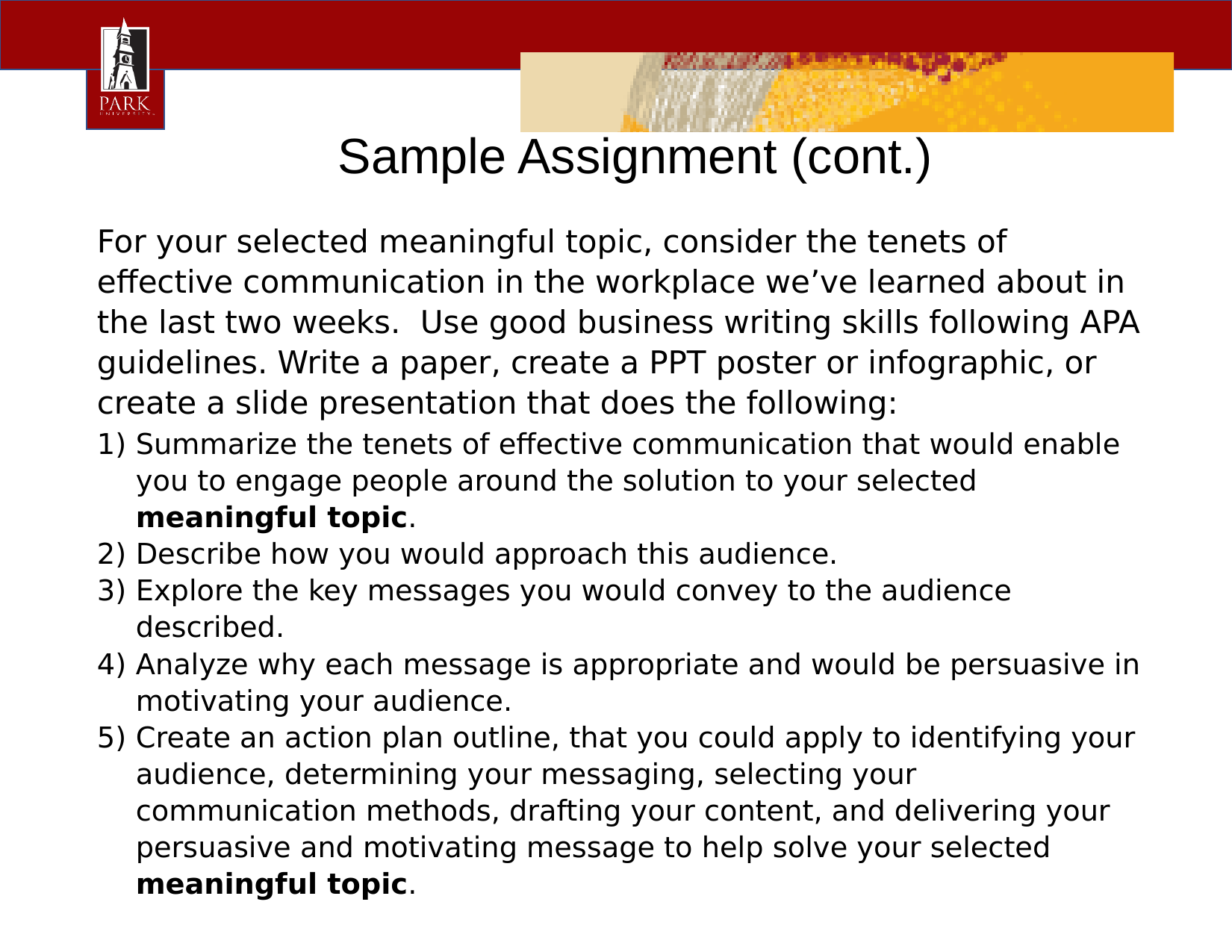

# Sample Assignment (cont.)
For your selected meaningful topic, consider the tenets of effective communication in the workplace we’ve learned about in the last two weeks.  Use good business writing skills following APA guidelines. Write a paper, create a PPT poster or infographic, or create a slide presentation that does the following:
Summarize the tenets of effective communication that would enable you to engage people around the solution to your selected meaningful topic.
Describe how you would approach this audience.
Explore the key messages you would convey to the audience described.
Analyze why each message is appropriate and would be persuasive in motivating your audience.
Create an action plan outline, that you could apply to identifying your audience, determining your messaging, selecting your communication methods, drafting your content, and delivering your persuasive and motivating message to help solve your selected meaningful topic.